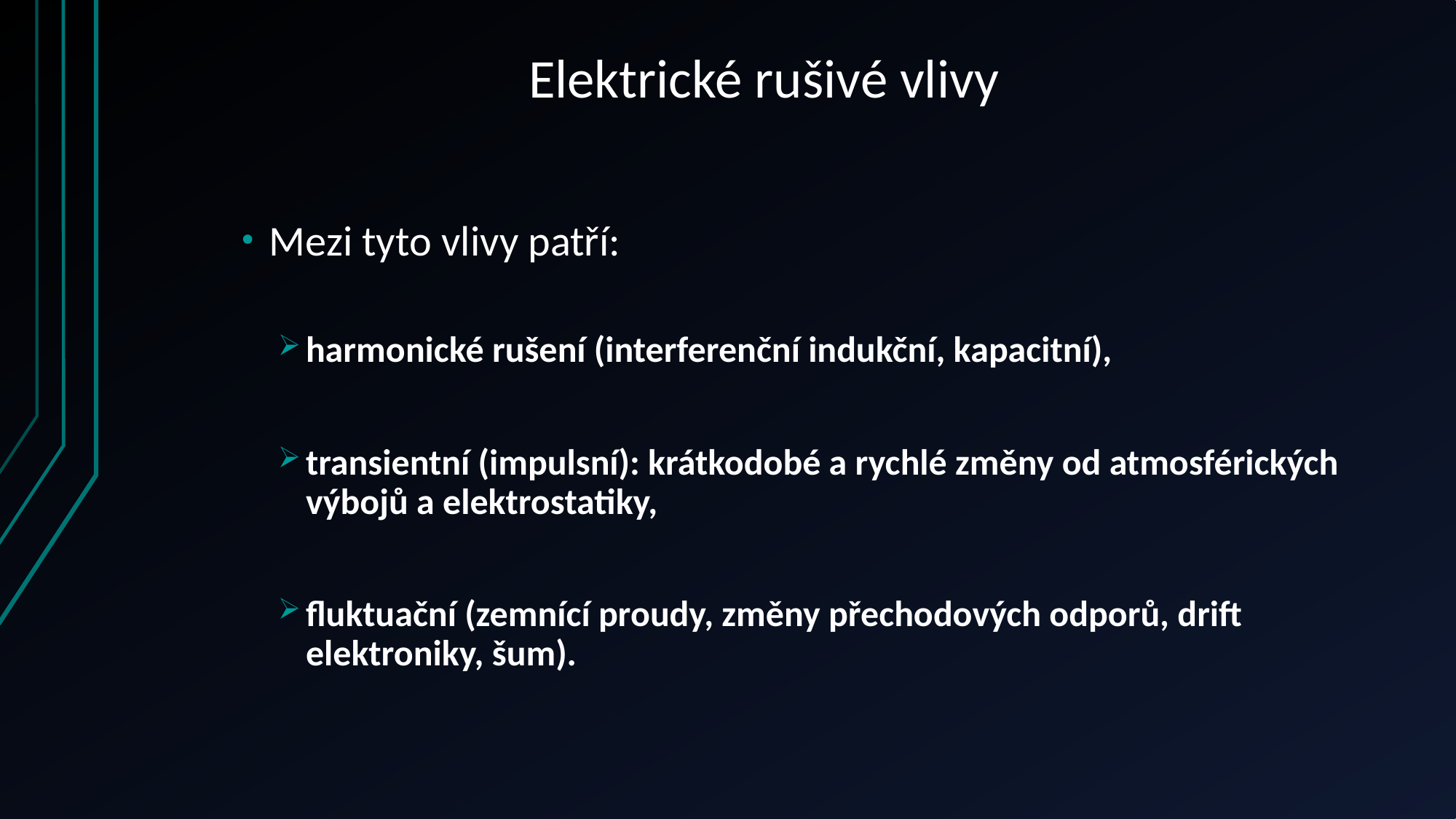

# Elektrické rušivé vlivy
Mezi tyto vlivy patří:

harmonické rušení (interferenční indukční, kapacitní),

transientní (impulsní): krátkodobé a rychlé změny od atmosférických výbojů a elektrostatiky,

fluktuační (zemnící proudy, změny přechodových odporů, drift elektroniky, šum).